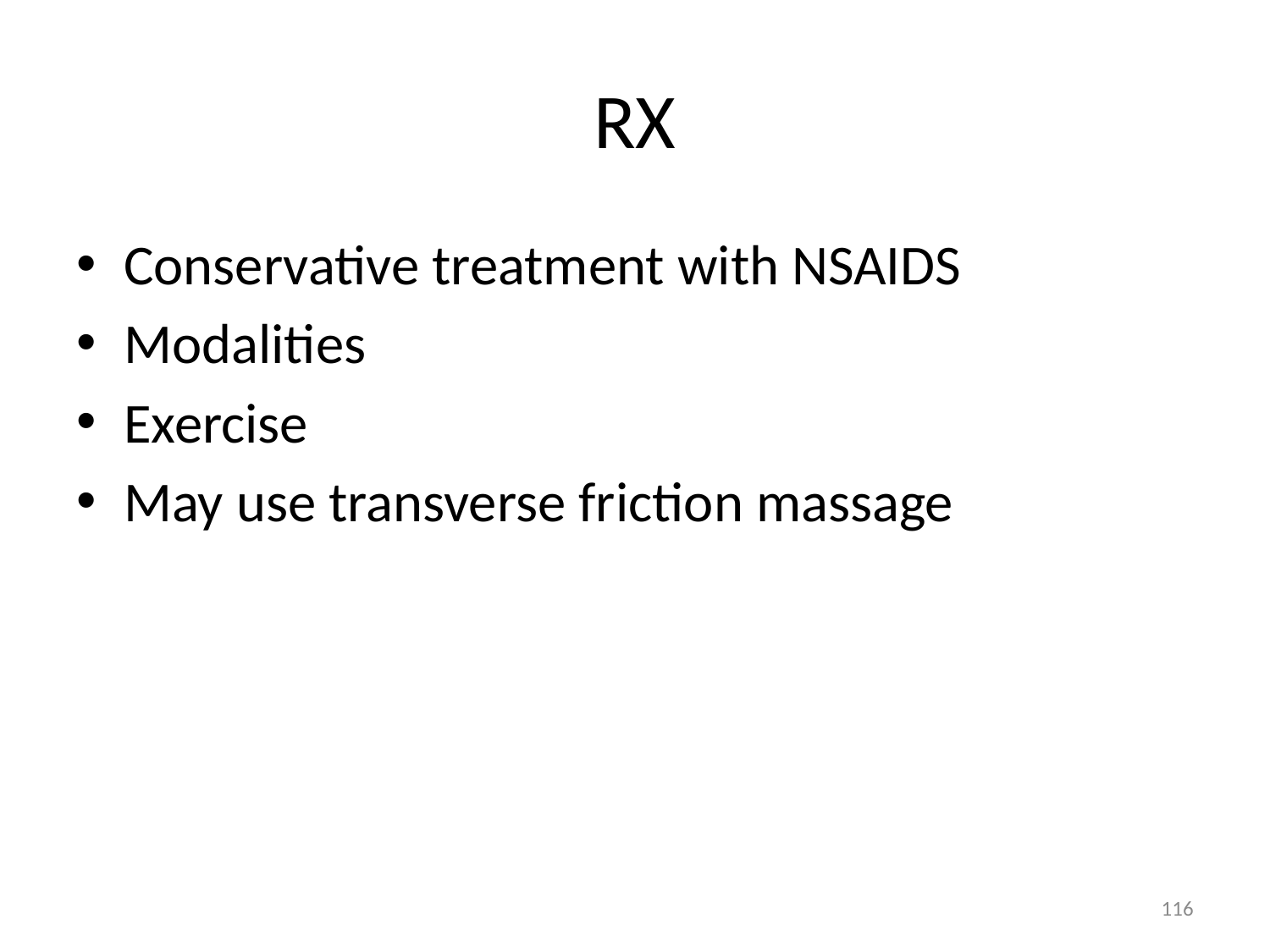

# RX
Conservative treatment with NSAIDS
Modalities
Exercise
May use transverse friction massage
116